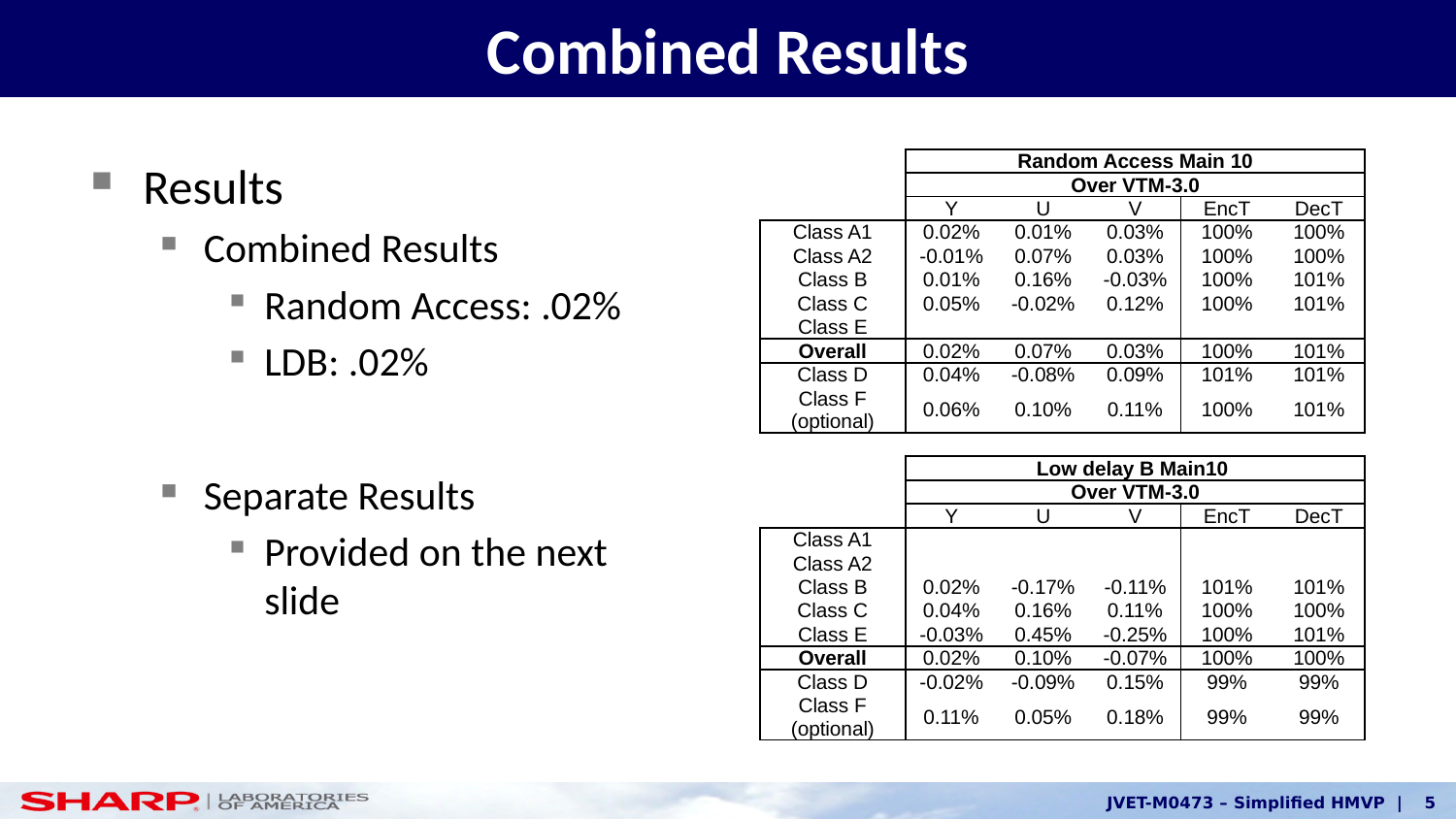

# Combined Results
Results
Combined Results
Random Access: .02%
LDB: .02%

Separate Results
Provided on the next slide

|  | Random Access Main 10 |  |  |  |  |
| --- | --- | --- | --- | --- | --- |
|  | Over VTM-3.0 |  |  |  |  |
|  | Y | U | V | EncT | DecT |
| Class A1 | 0.02% | 0.01% | 0.03% | 100% | 100% |
| Class A2 | -0.01% | 0.07% | 0.03% | 100% | 100% |
| Class B | 0.01% | 0.16% | -0.03% | 100% | 101% |
| Class C | 0.05% | -0.02% | 0.12% | 100% | 101% |
| Class E |  |  |  |  |  |
| Overall | 0.02% | 0.07% | 0.03% | 100% | 101% |
| Class D | 0.04% | -0.08% | 0.09% | 101% | 101% |
| Class F (optional) | 0.06% | 0.10% | 0.11% | 100% | 101% |
|  |  |  |  |  |  |
|  | Low delay B Main10 |  |  |  |  |
|  | Over VTM-3.0 |  |  |  |  |
|  | Y | U | V | EncT | DecT |
| Class A1 |  |  |  |  |  |
| Class A2 |  |  |  |  |  |
| Class B | 0.02% | -0.17% | -0.11% | 101% | 101% |
| Class C | 0.04% | 0.16% | 0.11% | 100% | 100% |
| Class E | -0.03% | 0.45% | -0.25% | 100% | 101% |
| Overall | 0.02% | 0.10% | -0.07% | 100% | 100% |
| Class D | -0.02% | -0.09% | 0.15% | 99% | 99% |
| Class F (optional) | 0.11% | 0.05% | 0.18% | 99% | 99% |